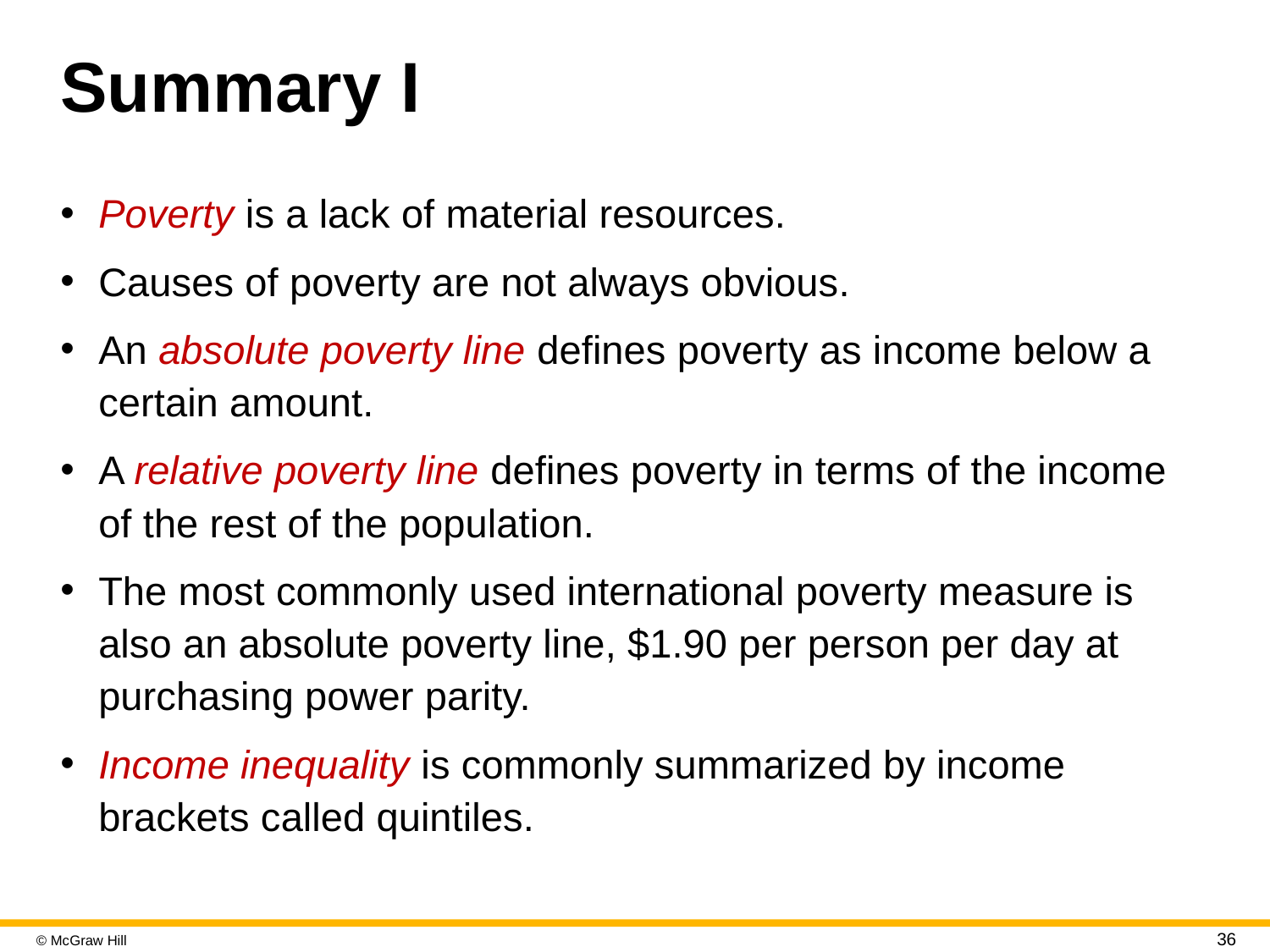

# Summary I
Poverty is a lack of material resources.
Causes of poverty are not always obvious.
An absolute poverty line defines poverty as income below a certain amount.
A relative poverty line defines poverty in terms of the income of the rest of the population.
The most commonly used international poverty measure is also an absolute poverty line, $1.90 per person per day at purchasing power parity.
Income inequality is commonly summarized by income brackets called quintiles.